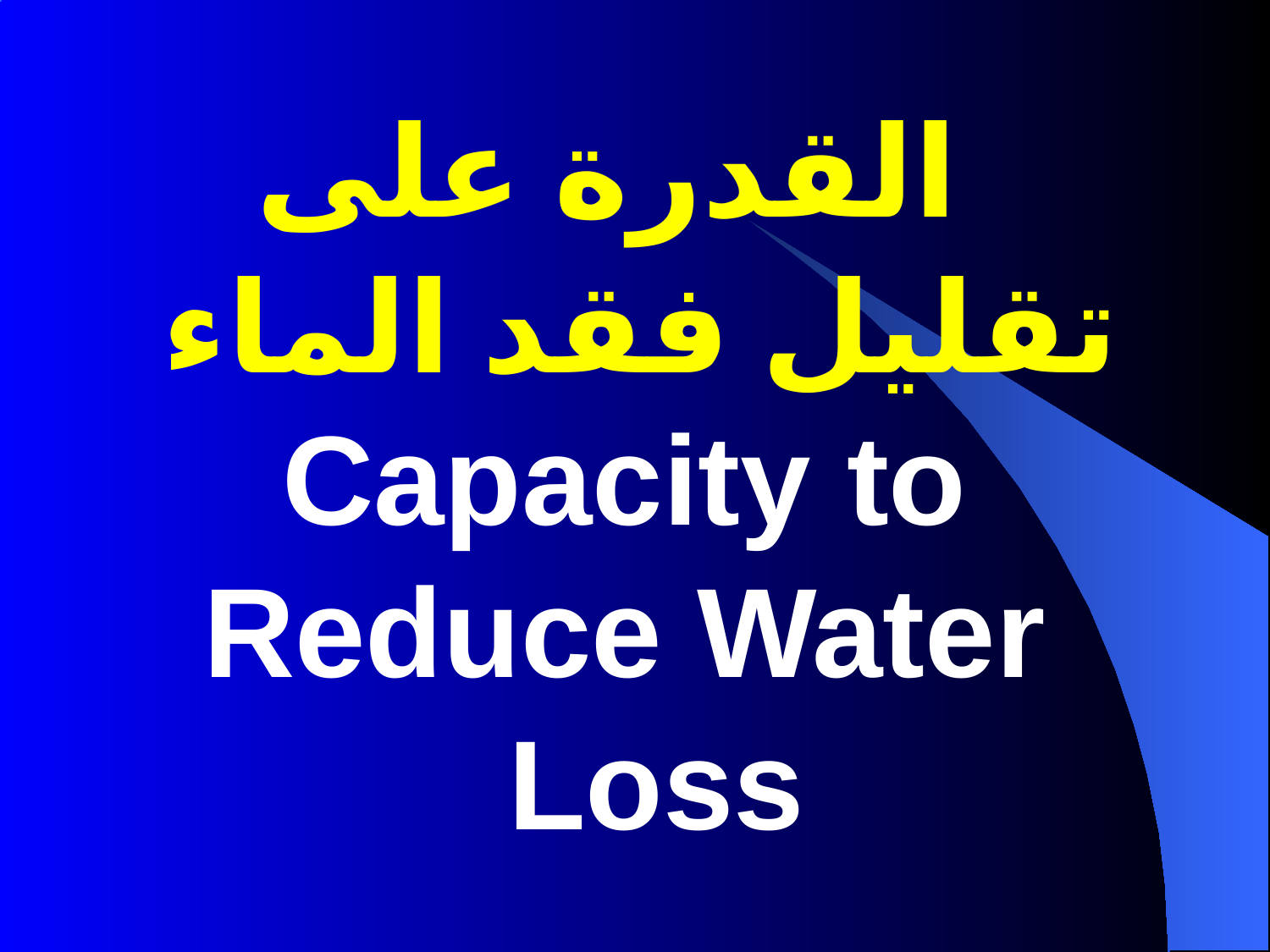

# القدرة على تقليل فقد الماء Capacity to Reduce Water Loss